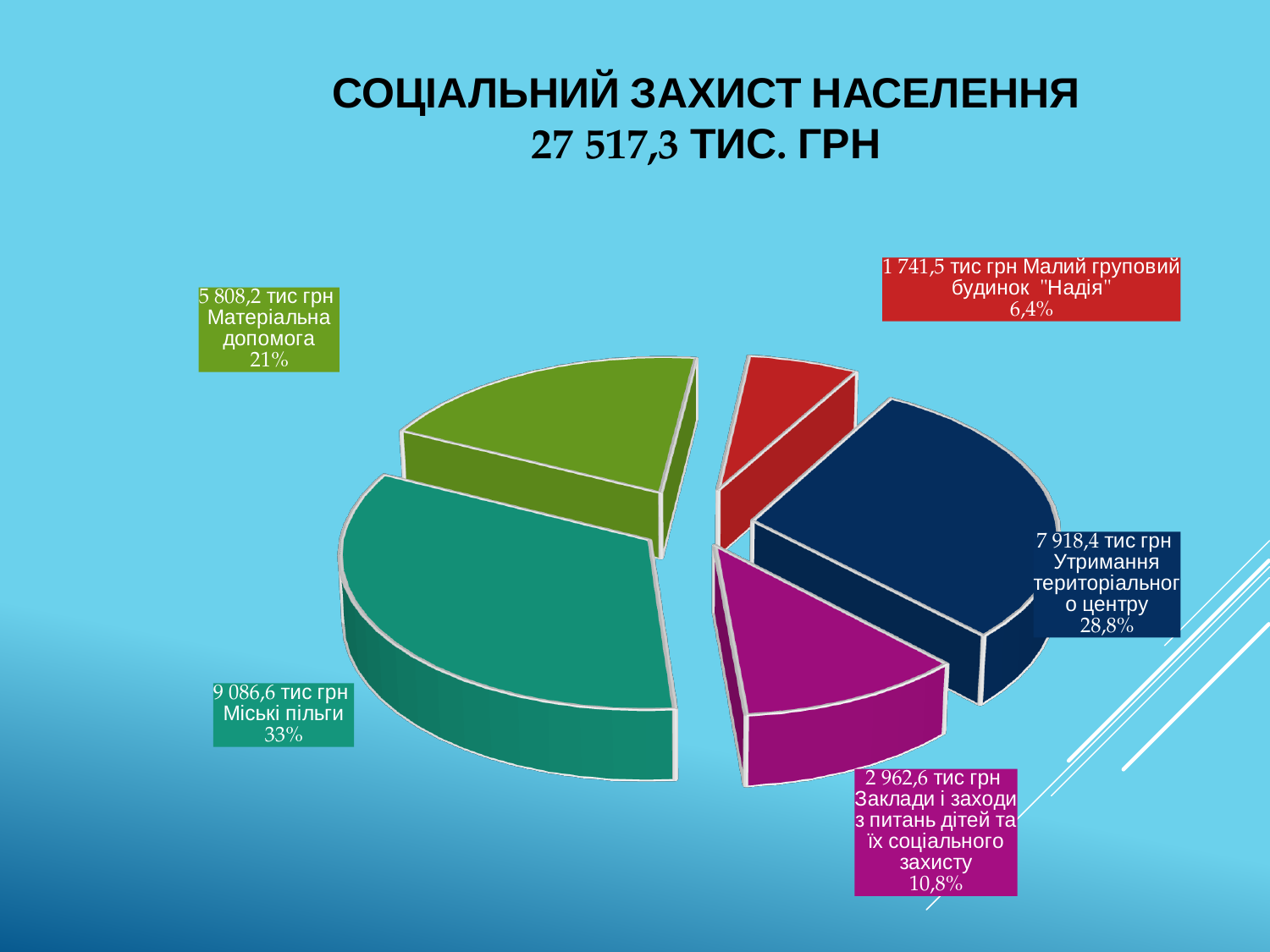

# Соціальний захист населення 27 517,3 тис. грн

[unsupported chart]